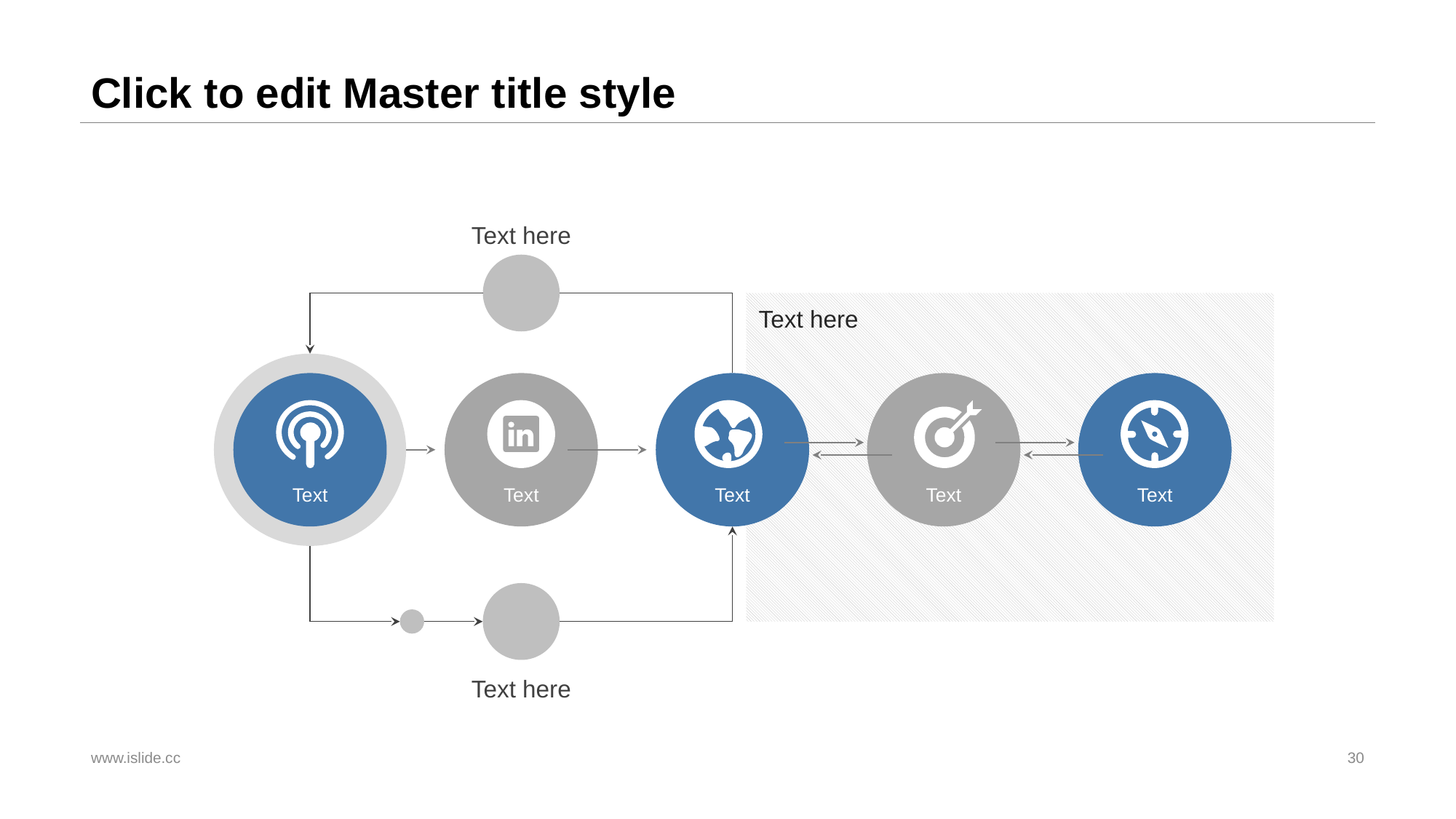

# Click to edit Master title style
Text here

Text here

Text
Text
Text
Text
Text

Text here
www.islide.cc
30